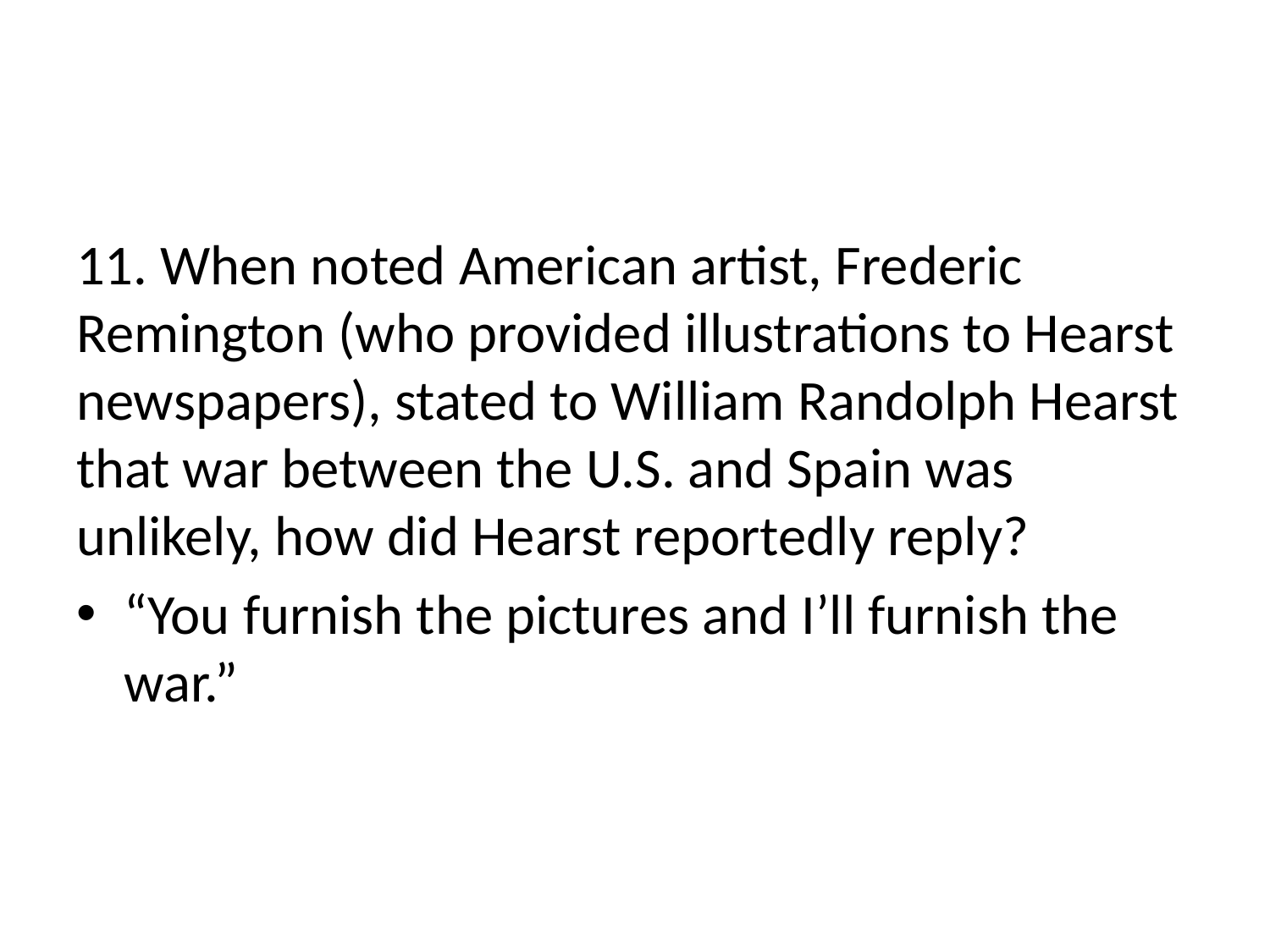

#
11. When noted American artist, Frederic Remington (who provided illustrations to Hearst newspapers), stated to William Randolph Hearst that war between the U.S. and Spain was unlikely, how did Hearst reportedly reply?
“You furnish the pictures and I’ll furnish the war.”